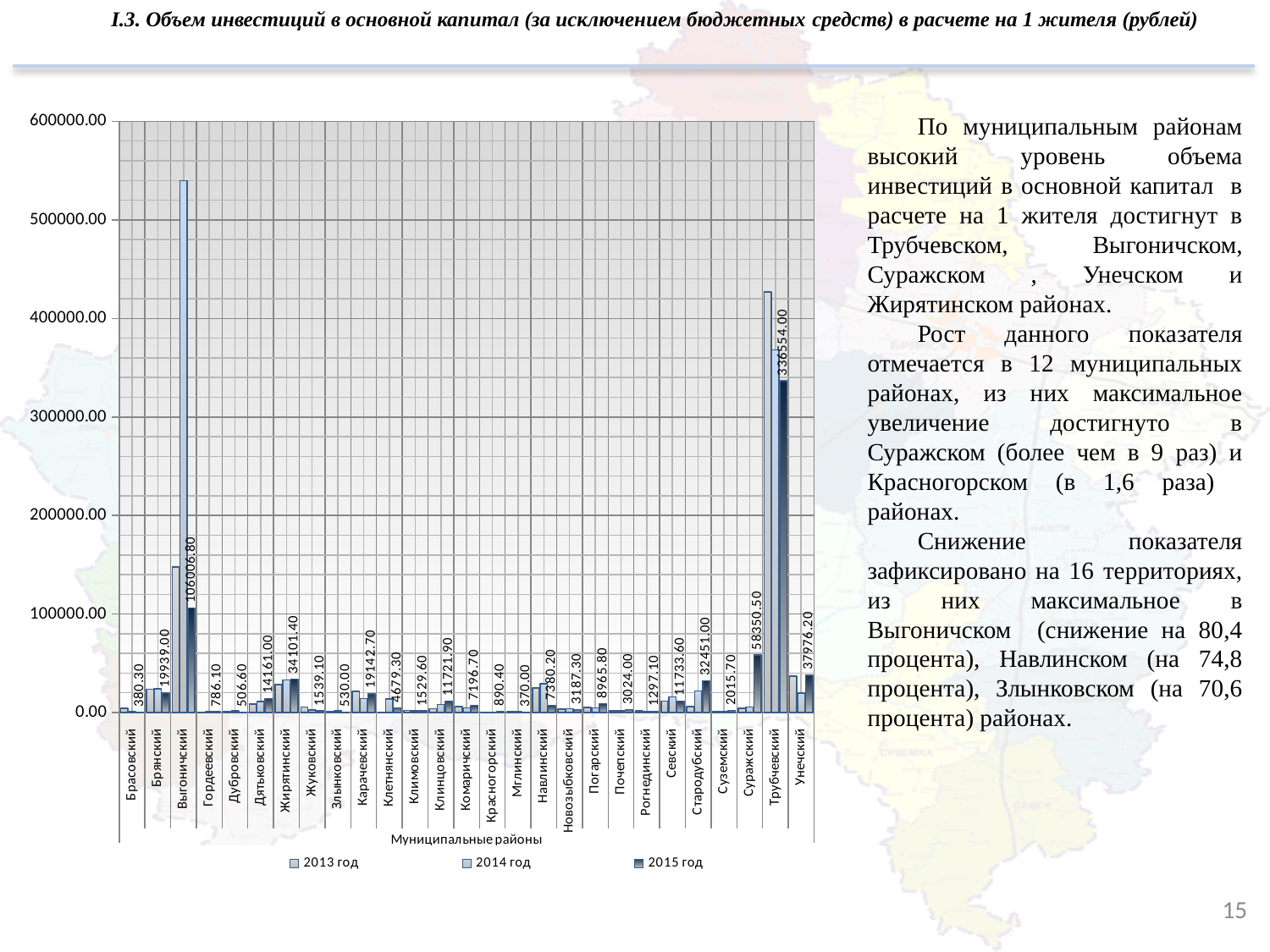

I.3. Объем инвестиций в основной капитал (за исключением бюджетных средств) в расчете на 1 жителя (рублей)

### Chart

| Category | 2013 год | 2014 год | 2015 год |
|---|---|---|---|
| Брасовский  | 4252.6 | 1047.7 | 380.3 |
| Брянский  | 23733.4 | 24195.9 | 19939.0 |
| Выгоничский  | 147973.8 | 539890.1999999987 | 106006.8 |
| Гордеевский  | 300.5 | 913.1 | 786.1 |
| Дубровский  | 1273.1 | 1539.0 | 506.6 |
| Дятьковский  | 8593.2 | 10956.9 | 14161.0 |
| Жирятинский  | 28268.5 | 33112.2 | 34101.4 |
| Жуковский  | 5605.7 | 2745.5 | 1539.1 |
| Злынковский  | 800.9 | 1805.0 | 530.0 |
| Карачевский  | 21343.5 | 14284.7 | 19142.7 |
| Клетнянский  | 291.8 | 13771.5 | 4679.3 |
| Климовский  | 2331.6 | 1905.6 | 1529.6 |
| Клинцовский  | 4014.0 | 8121.9 | 11721.9 |
| Комаричский  | 6122.6 | 4578.3 | 7196.7 |
| Красногорский  | 370.7 | 347.5 | 890.4 |
| Мглинский  | 828.4 | 1003.1 | 370.0 |
| Навлинский  | 24913.7 | 29223.9 | 7380.2 |
| Новозыбковский  | 3592.1 | 3864.7 | 3187.3 |
| Погарский  | 5292.3 | 4774.7 | 8965.799999999988 |
| Почепский  | 1588.0 | 1674.6 | 3024.0 |
| Рогнединский  | 1584.1 | 1503.1 | 1297.1 |
| Севский  | 11741.7 | 15756.9 | 11733.6 |
| Стародубский  | 6108.7 | 22027.9 | 32451.0 |
| Суземский  | 1018.6 | 1080.5 | 2015.7 |
| Суражский  | 4380.6 | 5559.3 | 58350.5 |
| Трубчевский  | 426758.5 | 368079.6 | 336554.0 |
| Унечский  | 36744.1 | 19703.0 | 37976.2 |
По муниципальным районам высокий уровень объема инвестиций в основной капитал  в расчете на 1 жителя достигнут в Трубчевском, Выгоничском, Суражском , Унечском и Жирятинском районах.
Рост данного показателя отмечается в 12 муниципальных районах, из них максимальное увеличение достигнуто в Суражском (более чем в 9 раз) и Красногорском (в 1,6 раза)  районах.
Снижение показателя зафиксировано на 16 территориях, из них максимальное в Выгоничском  (снижение на 80,4 процента), Навлинском (на 74,8 процента), Злынковском (на 70,6 процента) районах.
15